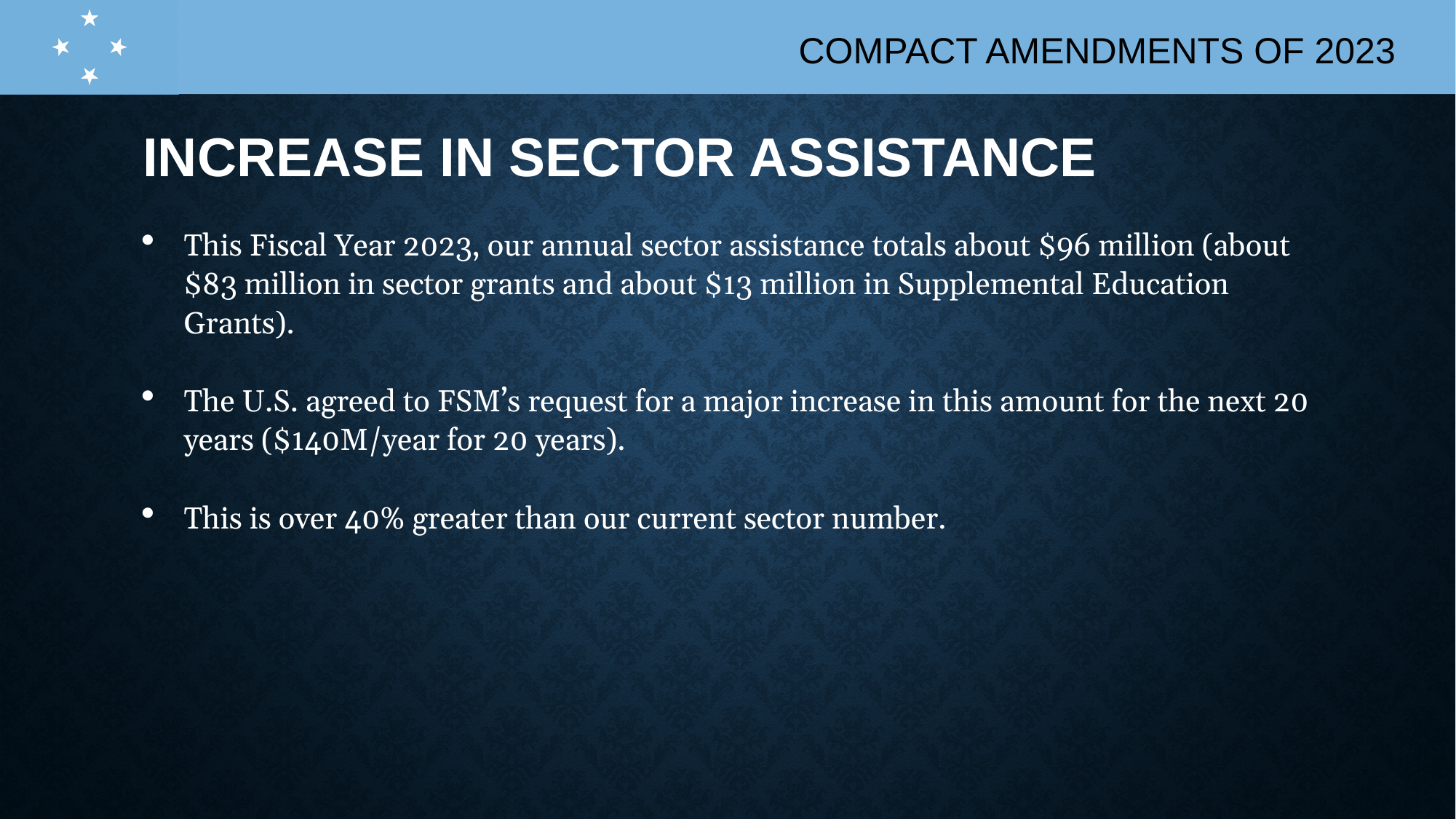

# Increase in Sector Assistance

This Fiscal Year 2023, our annual sector assistance totals about $96 million (about $83 million in sector grants and about $13 million in Supplemental Education Grants).

The U.S. agreed to FSM’s request for a major increase in this amount for the next 20 years ($140M/year for 20 years).

This is over 40% greater than our current sector number.